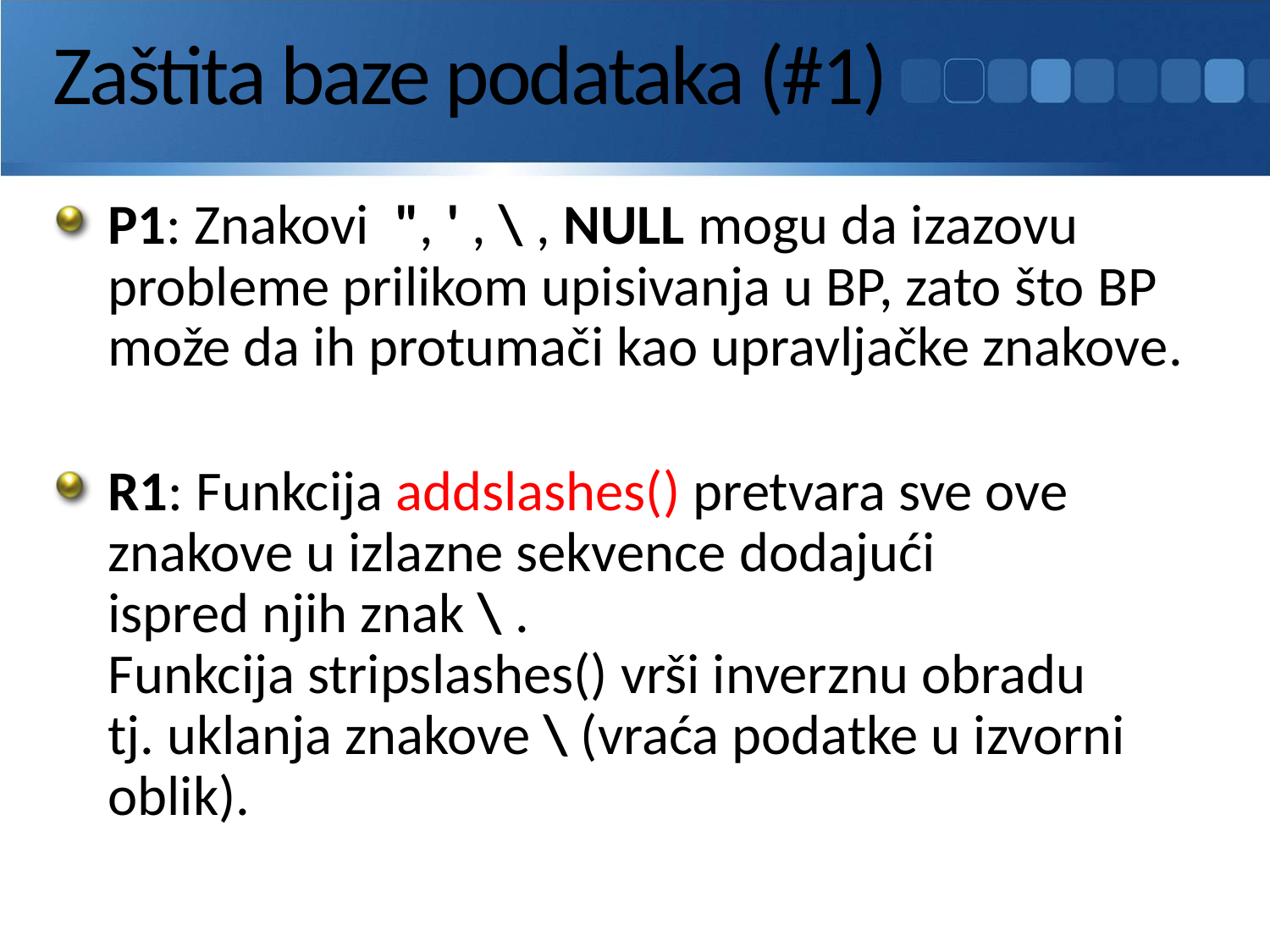

# Zaštita baze podataka (#1)
P1: Znakovi  ", ' , \ , NULL mogu da izazovu probleme prilikom upisivanja u BP, zato što BP može da ih protumači kao upravljačke znakove.

R1: Funkcija addslashes() pretvara sve ove znakove u izlazne sekvence dodajući
ispred njih znak \ .
Funkcija stripslashes() vrši inverznu obradu
tj. uklanja znakove \ (vraća podatke u izvorni oblik).